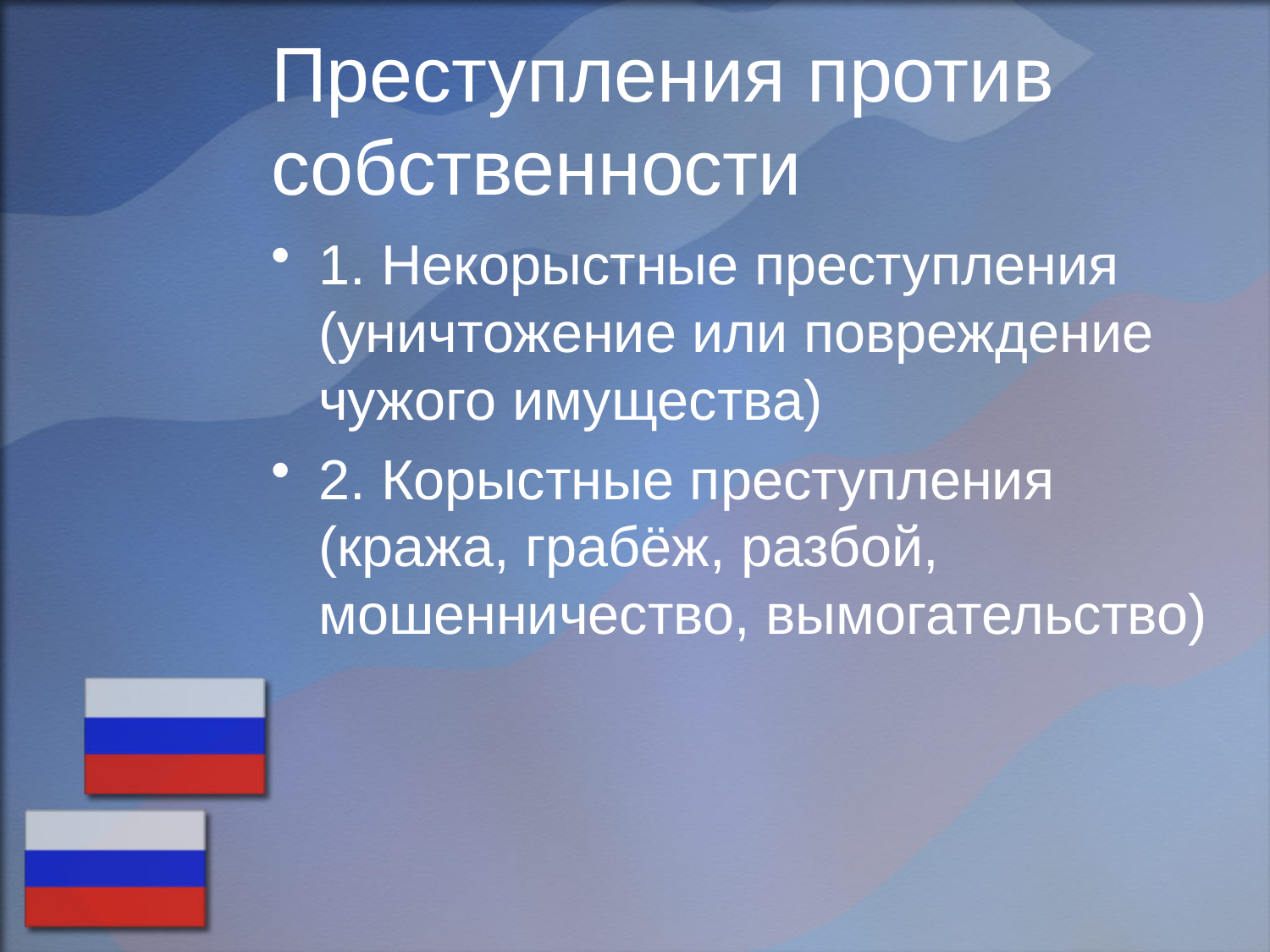

# Преступления против собственности
1. Некорыстные преступления (уничтожение или повреждение чужого имущества)
2. Корыстные преступления (кража, грабёж, разбой, мошенничество, вымогательство)